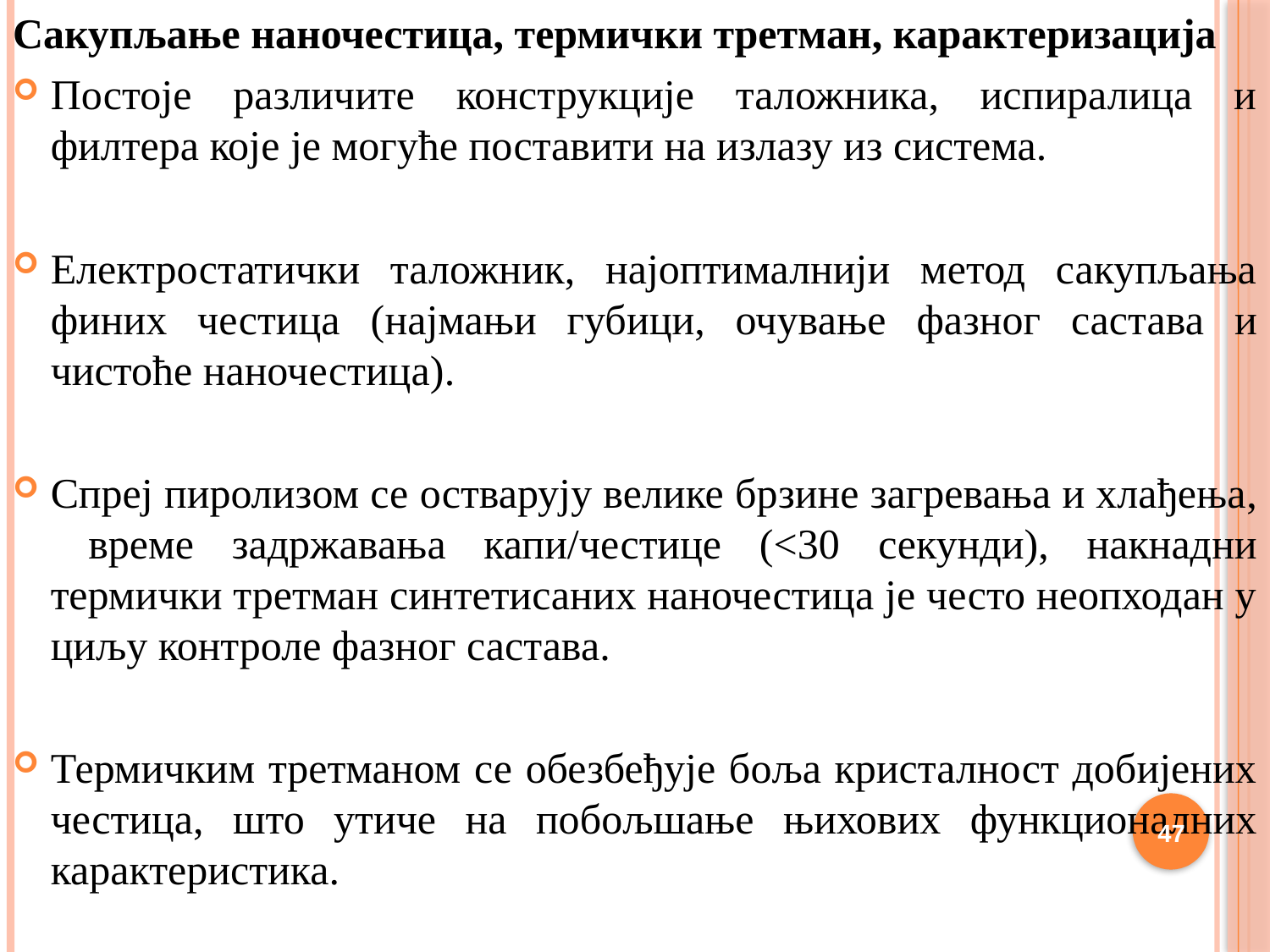

Сакупљање наночестица, термички третман, карактеризација
Постоје различите конструкције таложника, испиралица и филтера које је могуће поставити на излазу из система.

Електростатички таложник, најоптималнији метод сакупљања финих честица (најмањи губици, очување фазног састава и чистоће наночестица).

Спреј пиролизом се остварују велике брзине загревања и хлађења,  време задржавања капи/честице (<30 секунди), накнадни термички третман синтетисаних наночестица је често неопходан у циљу контроле фазног састава.

Термичким третманом се обезбеђује боља кристалност добијених честица, што утиче на побољшање њихових функционалних карактеристика.
47